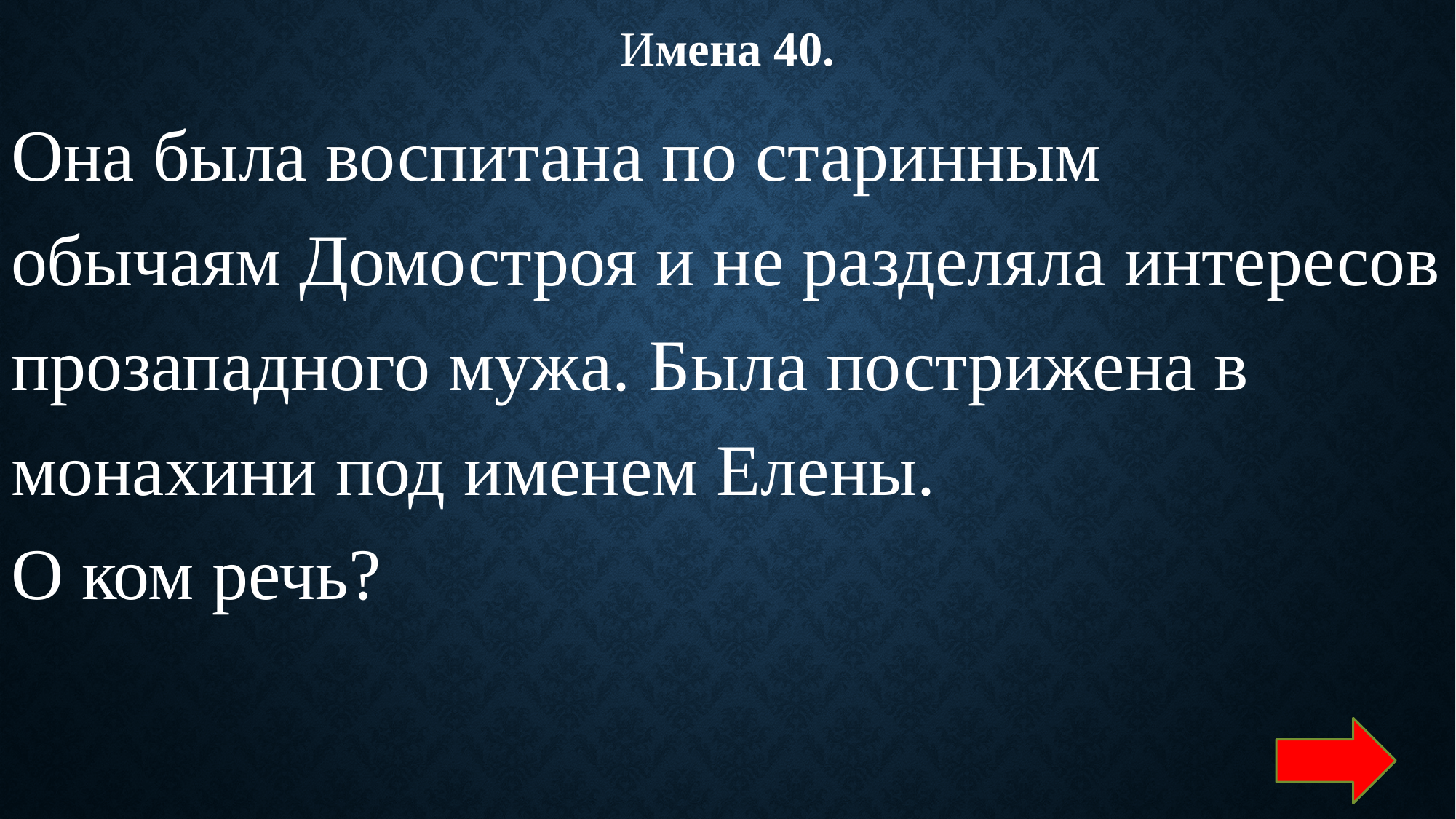

Имена 40.
Она была воспитана по старинным обычаям Домостроя и не разделяла интересов прозападного мужа. Была пострижена в монахини под именем Елены.
О ком речь?